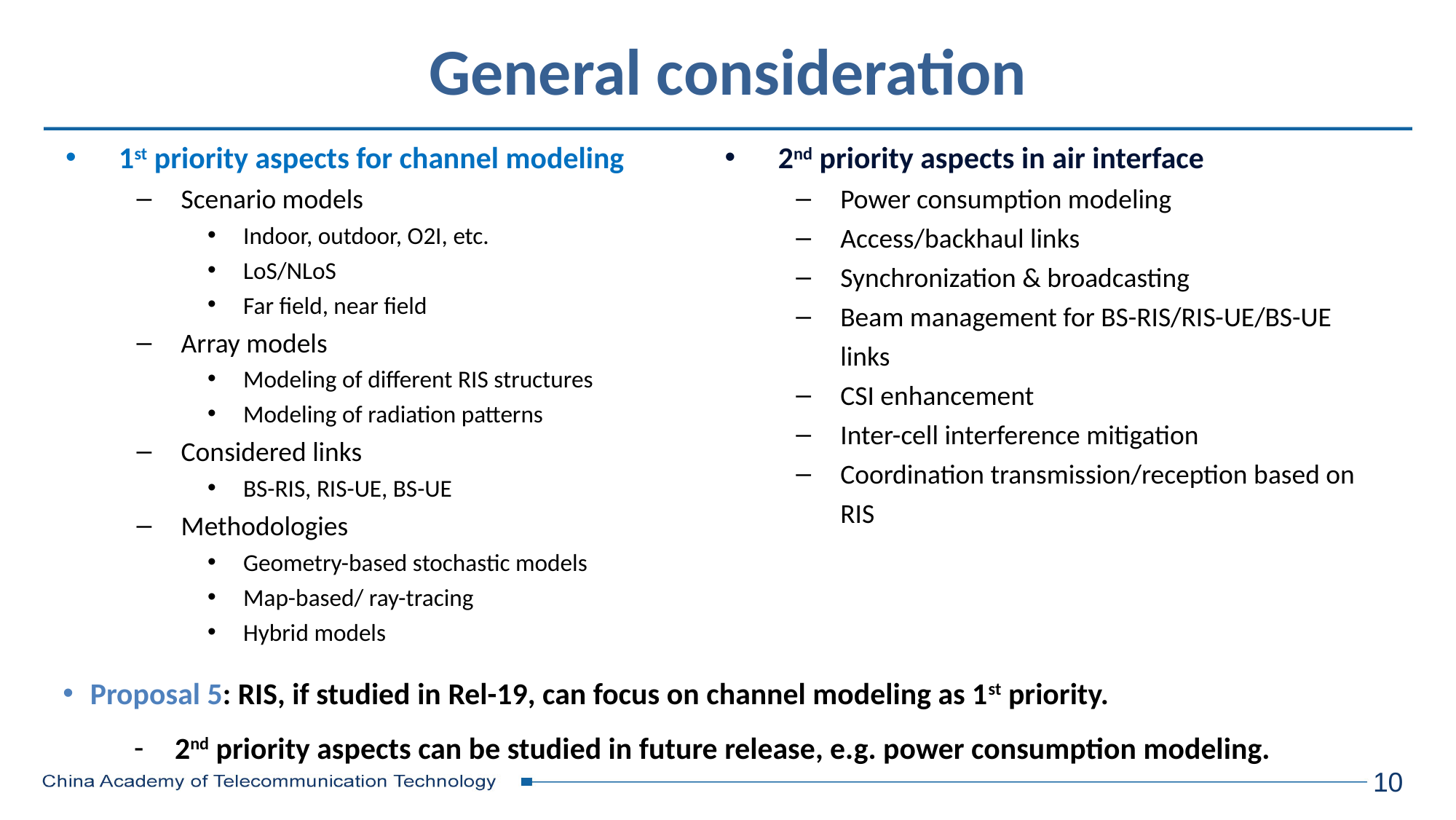

# General consideration
1st priority aspects for channel modeling
Scenario models
Indoor, outdoor, O2I, etc.
LoS/NLoS
Far field, near field
Array models
Modeling of different RIS structures
Modeling of radiation patterns
Considered links
BS-RIS, RIS-UE, BS-UE
Methodologies
Geometry-based stochastic models
Map-based/ ray-tracing
Hybrid models
2nd priority aspects in air interface
Power consumption modeling
Access/backhaul links
Synchronization & broadcasting
Beam management for BS-RIS/RIS-UE/BS-UE links
CSI enhancement
Inter-cell interference mitigation
Coordination transmission/reception based on RIS

Proposal 5: RIS, if studied in Rel-19, can focus on channel modeling as 1st priority.
2nd priority aspects can be studied in future release, e.g. power consumption modeling.
10